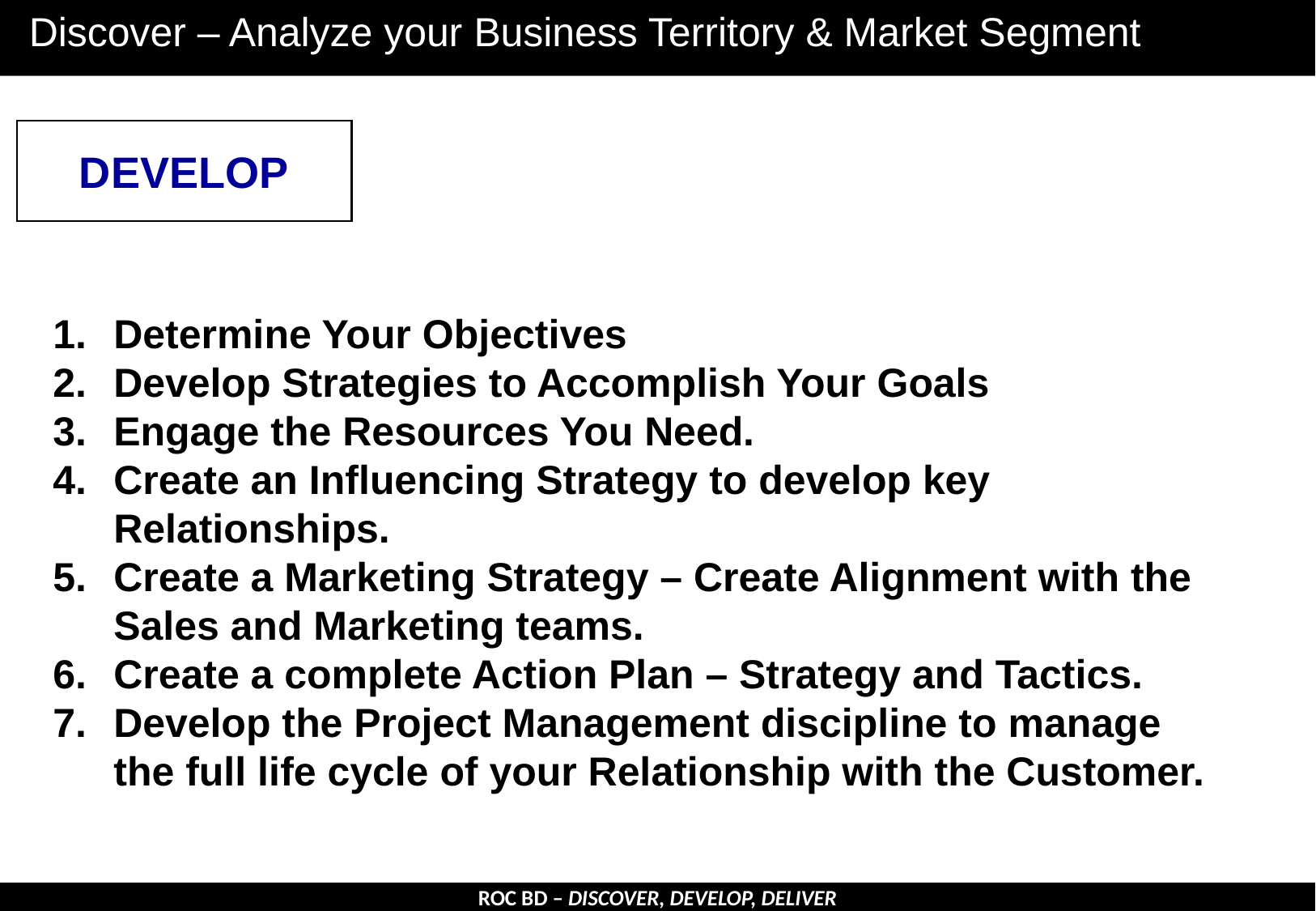

Discover – Analyze your Business Territory & Market Segment
DEVELOP
Determine Your Objectives
Develop Strategies to Accomplish Your Goals
Engage the Resources You Need.
Create an Influencing Strategy to develop key Relationships.
Create a Marketing Strategy – Create Alignment with the Sales and Marketing teams.
Create a complete Action Plan – Strategy and Tactics.
Develop the Project Management discipline to manage the full life cycle of your Relationship with the Customer.